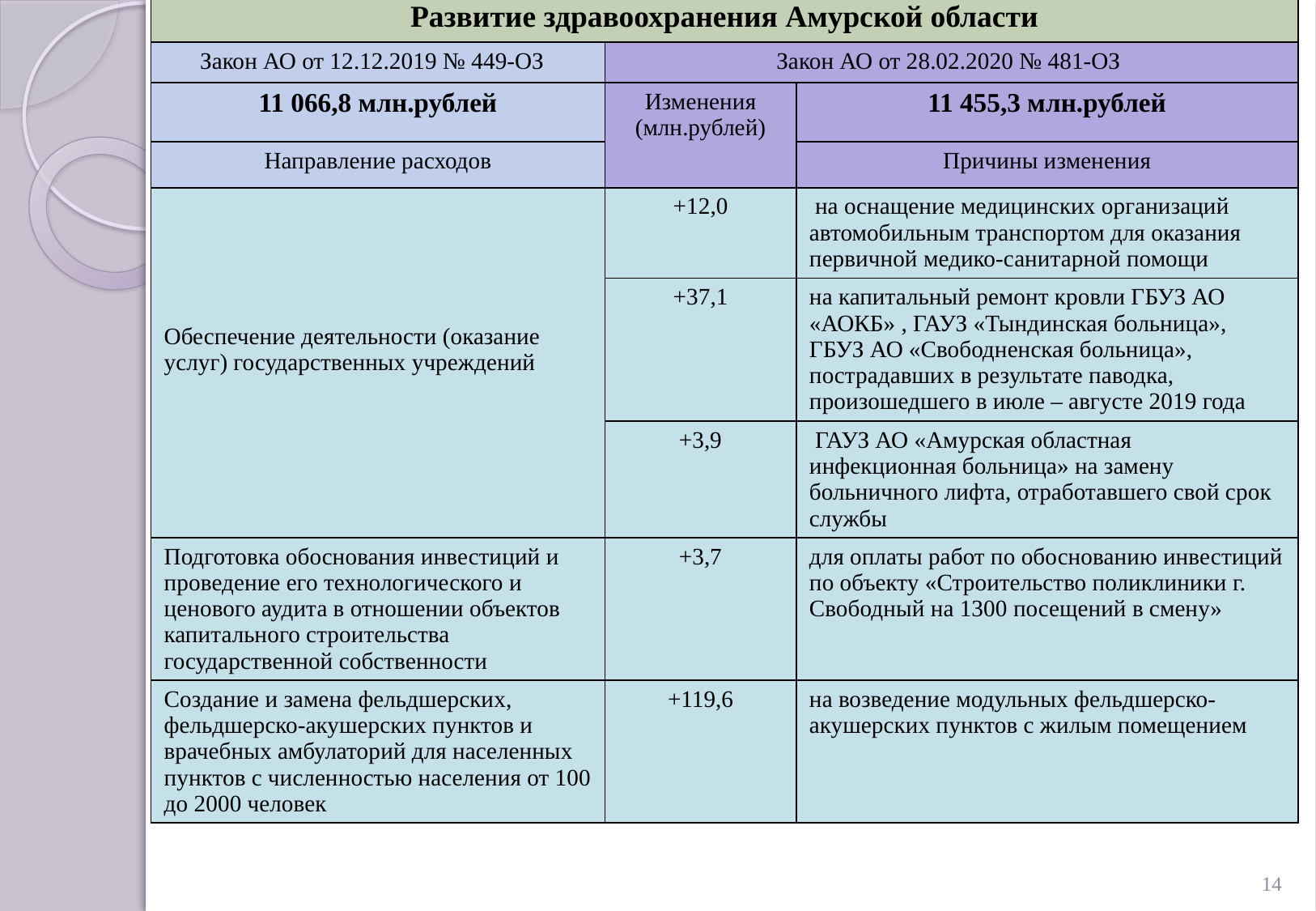

| Развитие здравоохранения Амурской области |  |  |
| --- | --- | --- |
| Закон АО от 12.12.2019 № 449-ОЗ | Закон АО от 28.02.2020 № 481-ОЗ |  |
| 11 066,8 млн.рублей | Изменения (млн.рублей) | 11 455,3 млн.рублей |
| Направление расходов |  | Причины изменения |
| Обеспечение деятельности (оказание услуг) государственных учреждений | +12,0 | на оснащение медицинских организаций автомобильным транспортом для оказания первичной медико-санитарной помощи |
|  | +37,1 | на капитальный ремонт кровли ГБУЗ АО «АОКБ» , ГАУЗ «Тындинская больница», ГБУЗ АО «Свободненская больница», пострадавших в результате паводка, произошедшего в июле – августе 2019 года |
|  | +3,9 | ГАУЗ АО «Амурская областная инфекционная больница» на замену больничного лифта, отработавшего свой срок службы |
| Подготовка обоснования инвестиций и проведение его технологического и ценового аудита в отношении объектов капитального строительства государственной собственности | +3,7 | для оплаты работ по обоснованию инвестиций по объекту «Строительство поликлиники г. Свободный на 1300 посещений в смену» |
| Создание и замена фельдшерских, фельдшерско-акушерских пунктов и врачебных амбулаторий для населенных пунктов с численностью населения от 100 до 2000 человек | +119,6 | на возведение модульных фельдшерско-акушерских пунктов с жилым помещением |
14